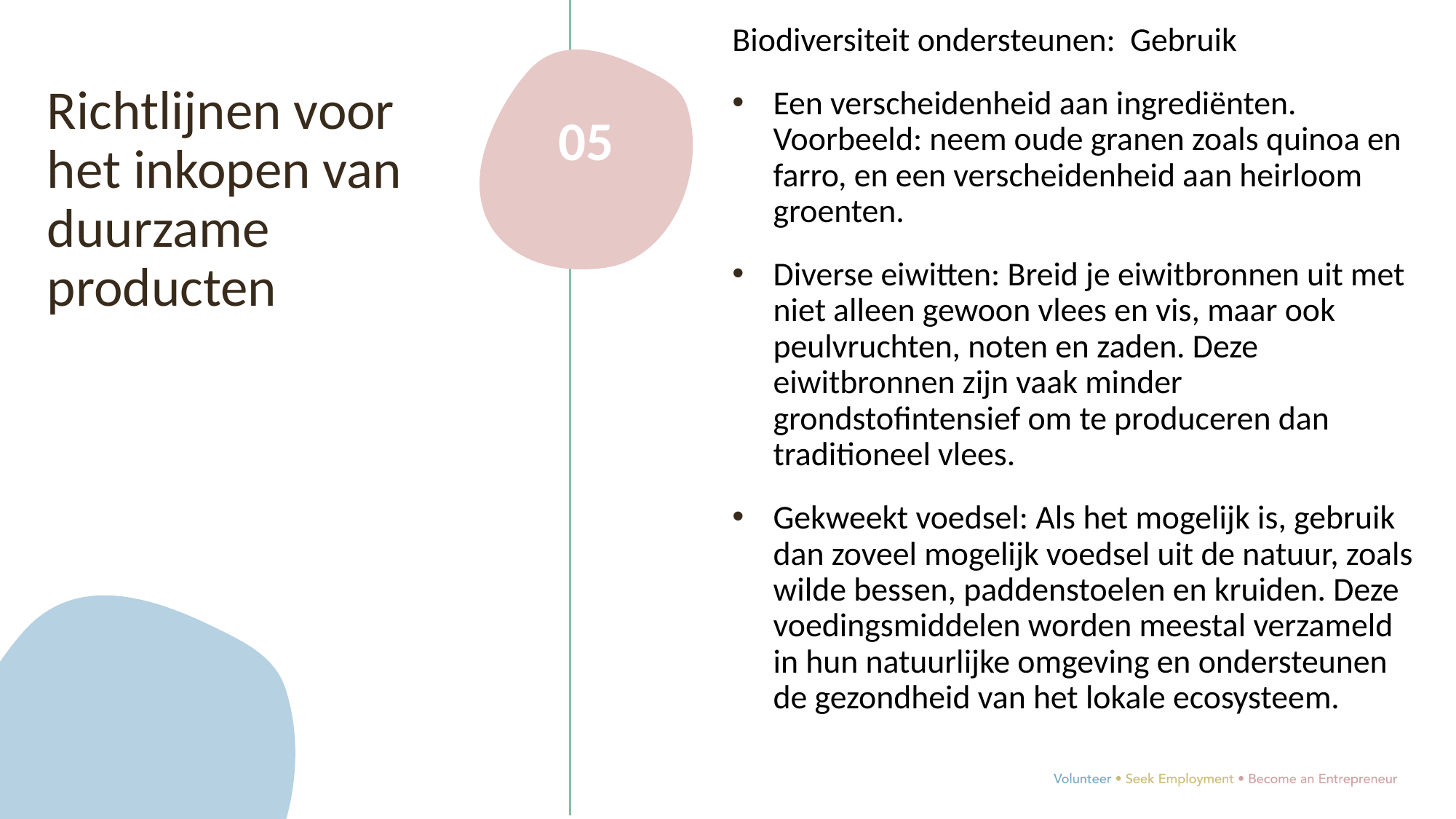

Biodiversiteit ondersteunen:  Gebruik
Een verscheidenheid aan ingrediënten.  Voorbeeld: neem oude granen zoals quinoa en farro, en een verscheidenheid aan heirloom groenten.
Diverse eiwitten: Breid je eiwitbronnen uit met niet alleen gewoon vlees en vis, maar ook peulvruchten, noten en zaden. Deze eiwitbronnen zijn vaak minder grondstofintensief om te produceren dan traditioneel vlees.
Gekweekt voedsel: Als het mogelijk is, gebruik dan zoveel mogelijk voedsel uit de natuur, zoals wilde bessen, paddenstoelen en kruiden. Deze voedingsmiddelen worden meestal verzameld in hun natuurlijke omgeving en ondersteunen de gezondheid van het lokale ecosysteem.

Richtlijnen voor het inkopen van duurzame producten
05